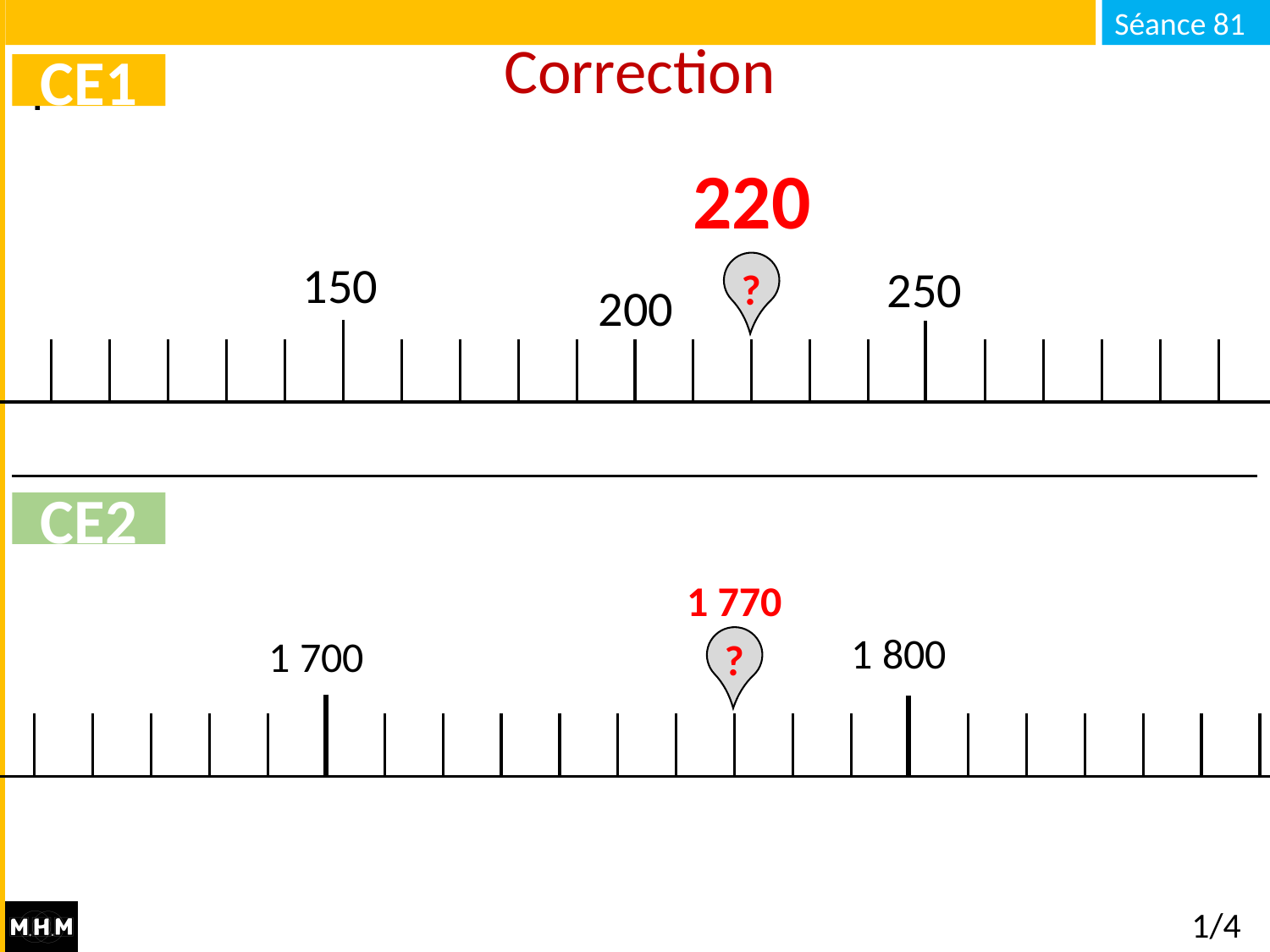

# Correction
CE1
220
150
250

?
200
CE2
1 770
1 800
1 700
?

1/4